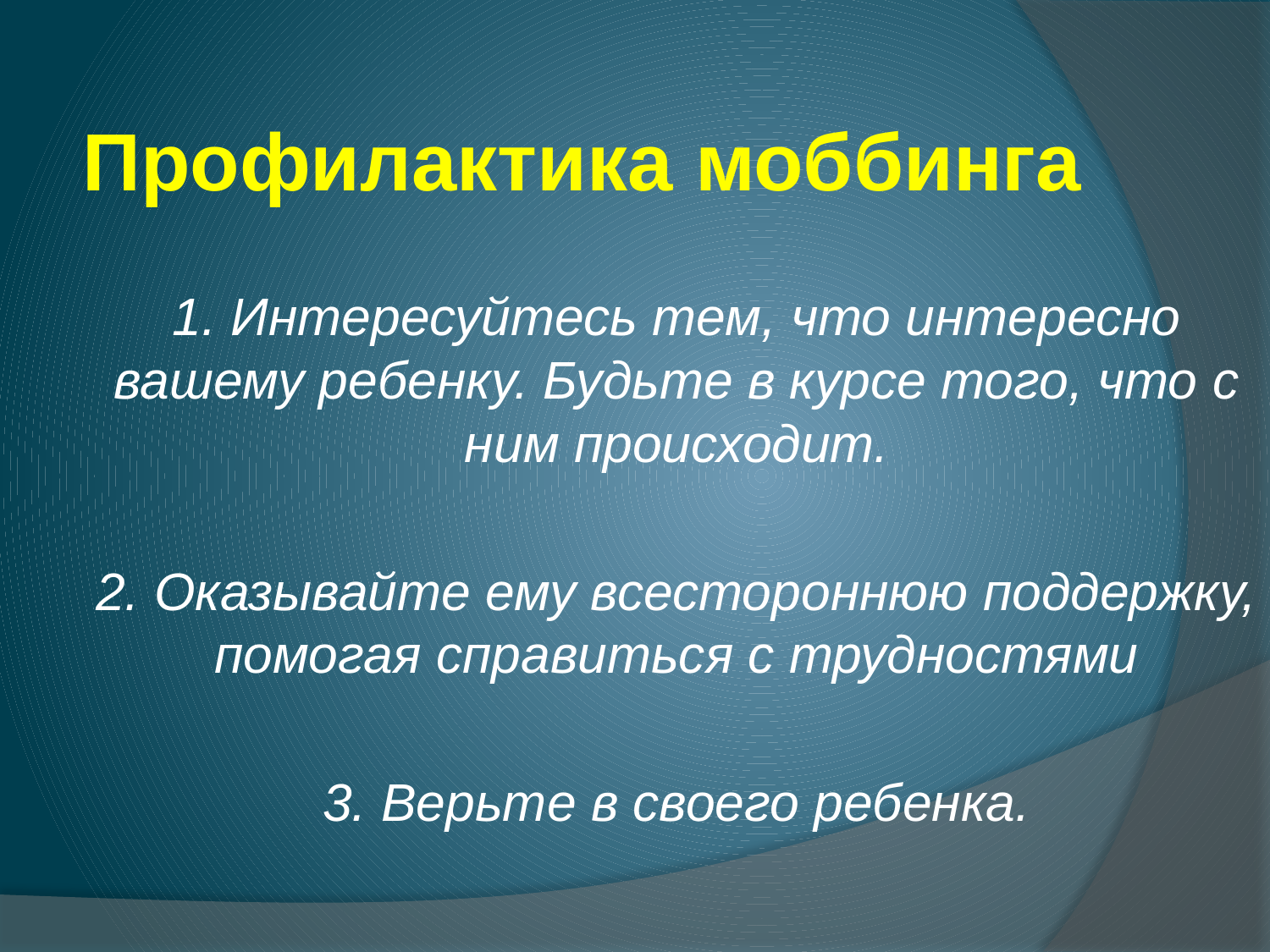

# Профилактика моббинга
1. Интересуйтесь тем, что интересно вашему ребенку. Будьте в курсе того, что с ним происходит.

2. Оказывайте ему всестороннюю поддержку, помогая справиться с трудностями

3. Верьте в своего ребенка.